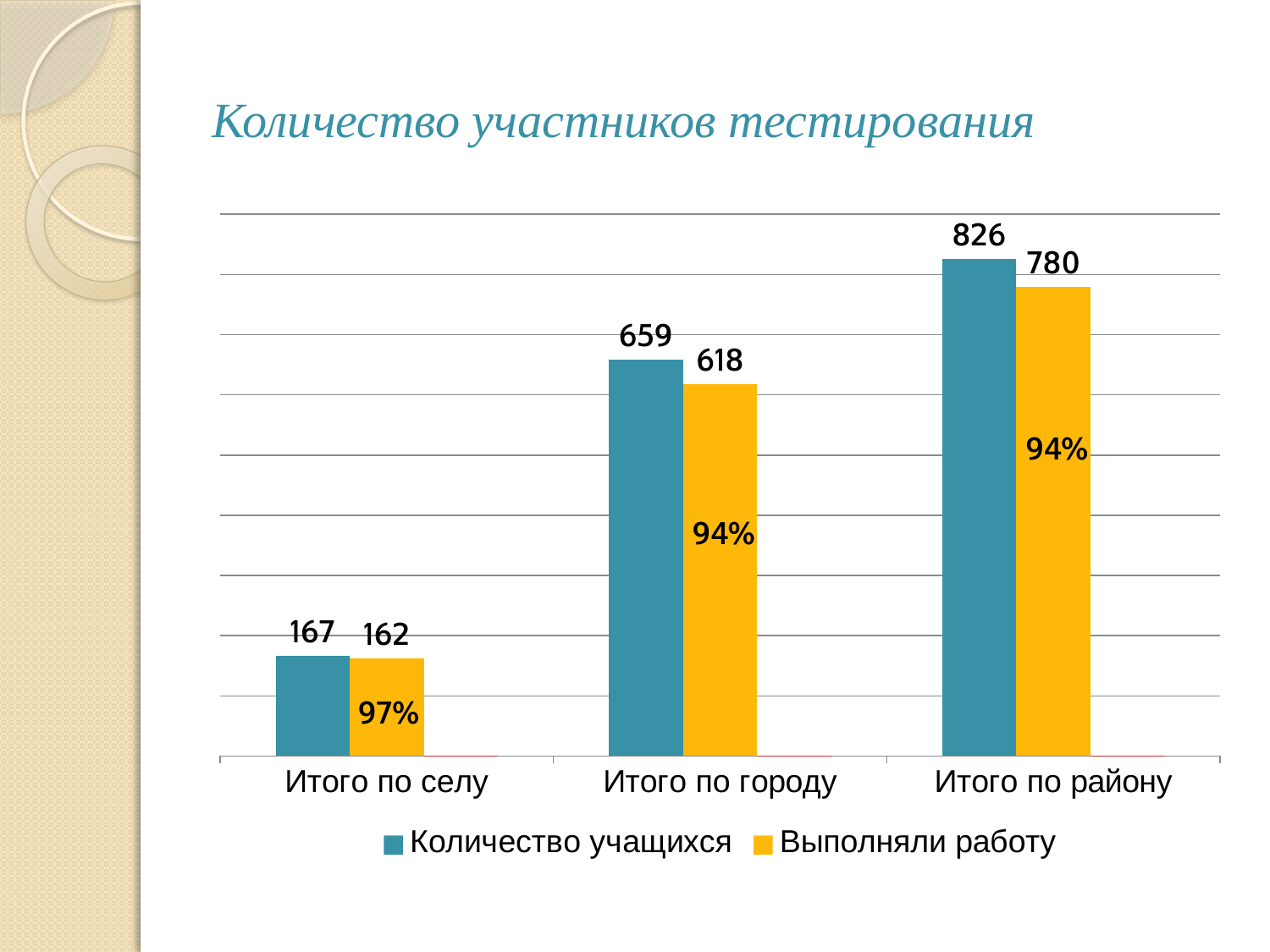

# Количество участников тестирования

### Chart

| Category | Количество учащихся | Выполняли работу | Столбец2 |
|---|---|---|---|
| Итого по селу | 167.0 | 162.0 | 0.9700598802395209 |
| Итого по городу | 659.0 | 618.0 | 0.9377845220030356 |
| Итого по району | 826.0 | 780.0 | 0.9443099273607759 |